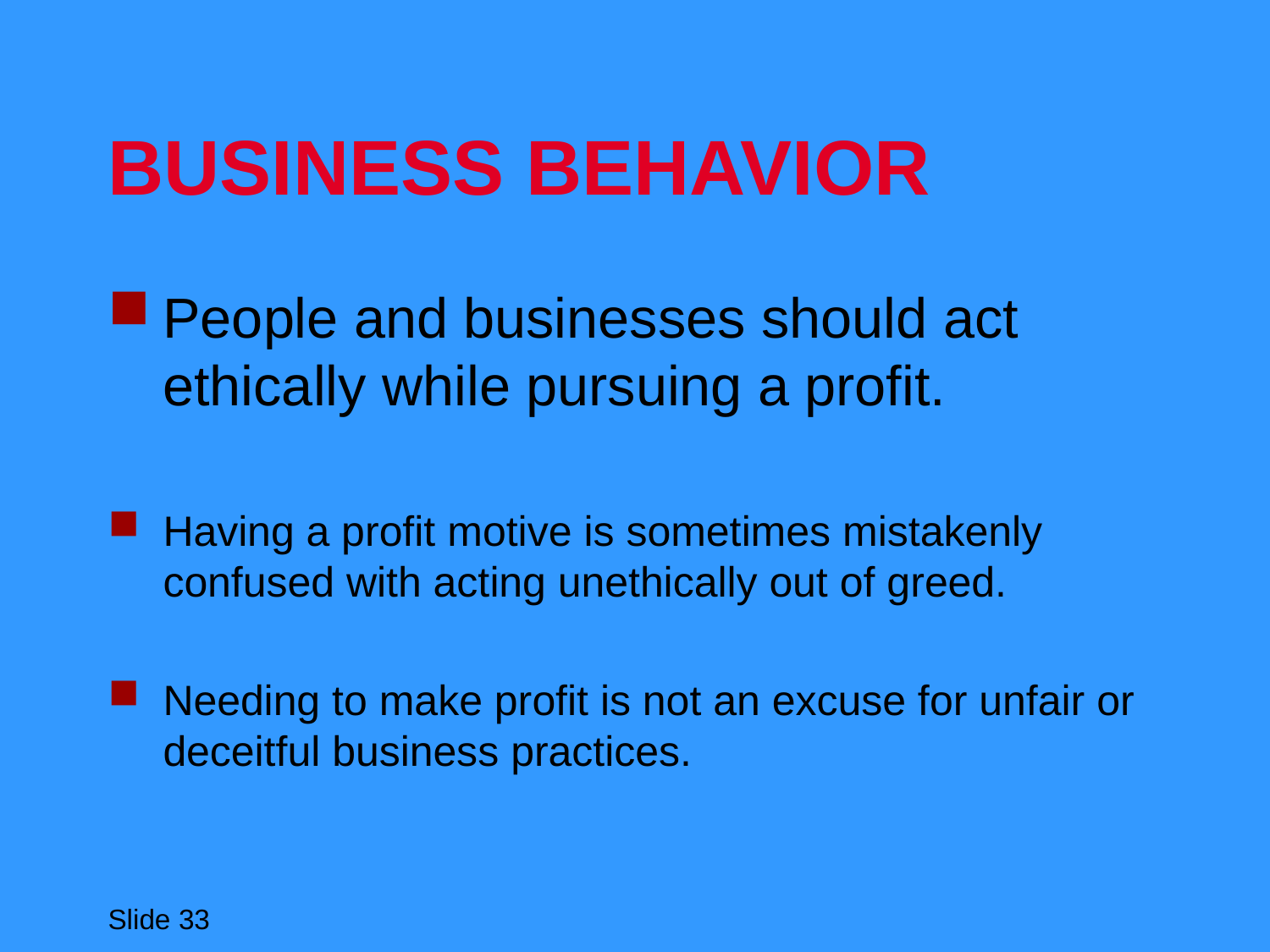

# BUSINESS BEHAVIOR
People and businesses should act ethically while pursuing a profit.

Having a profit motive is sometimes mistakenly confused with acting unethically out of greed.

Needing to make profit is not an excuse for unfair or deceitful business practices.
Slide 33